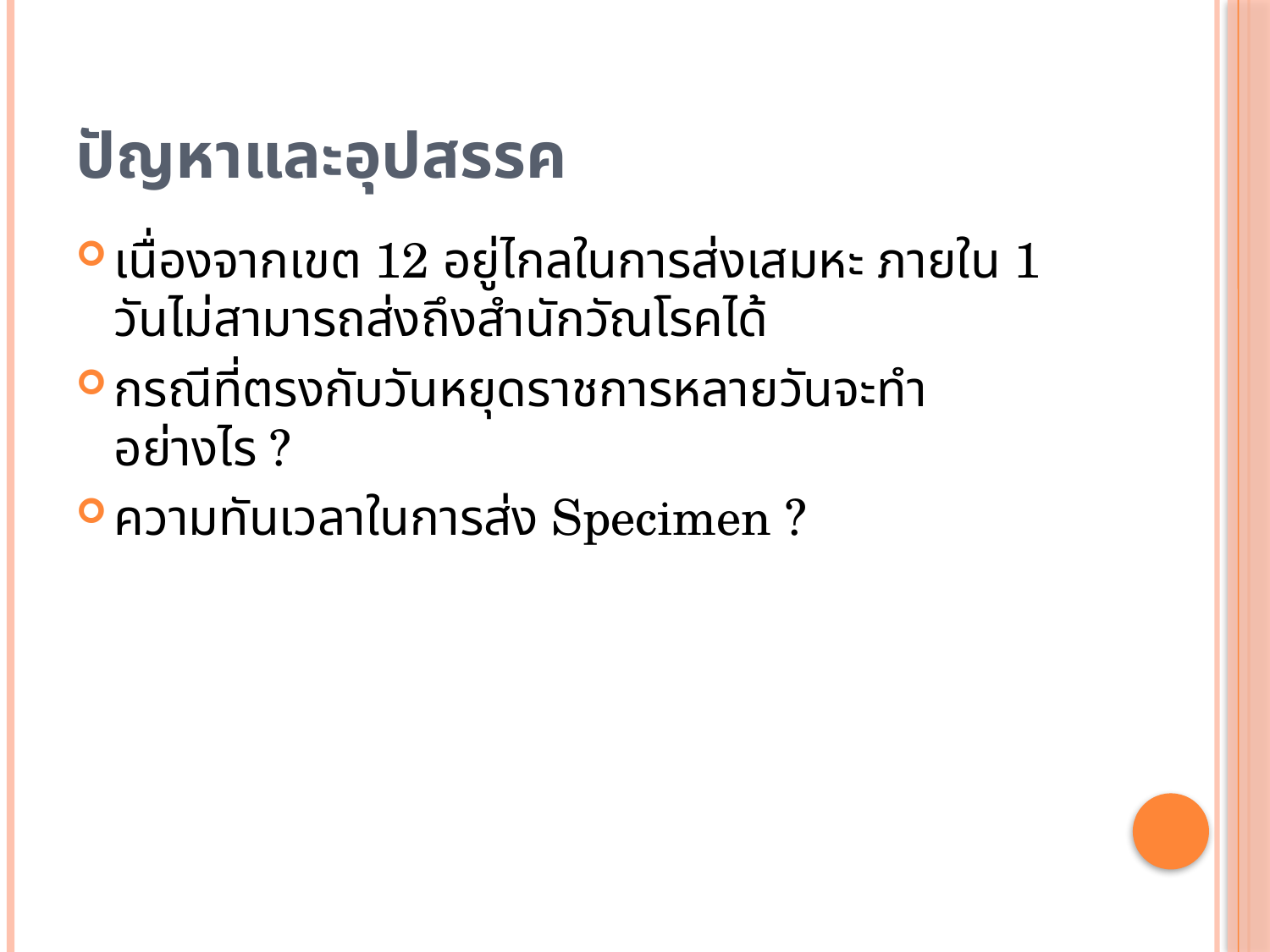

# ปัญหาและอุปสรรค
เนื่องจากเขต 12 อยู่ไกลในการส่งเสมหะ ภายใน 1  วันไม่สามารถส่งถึงสำนักวัณโรคได้
กรณีที่ตรงกับวันหยุดราชการหลายวันจะทำอย่างไร ?
ความทันเวลาในการส่ง Specimen ?